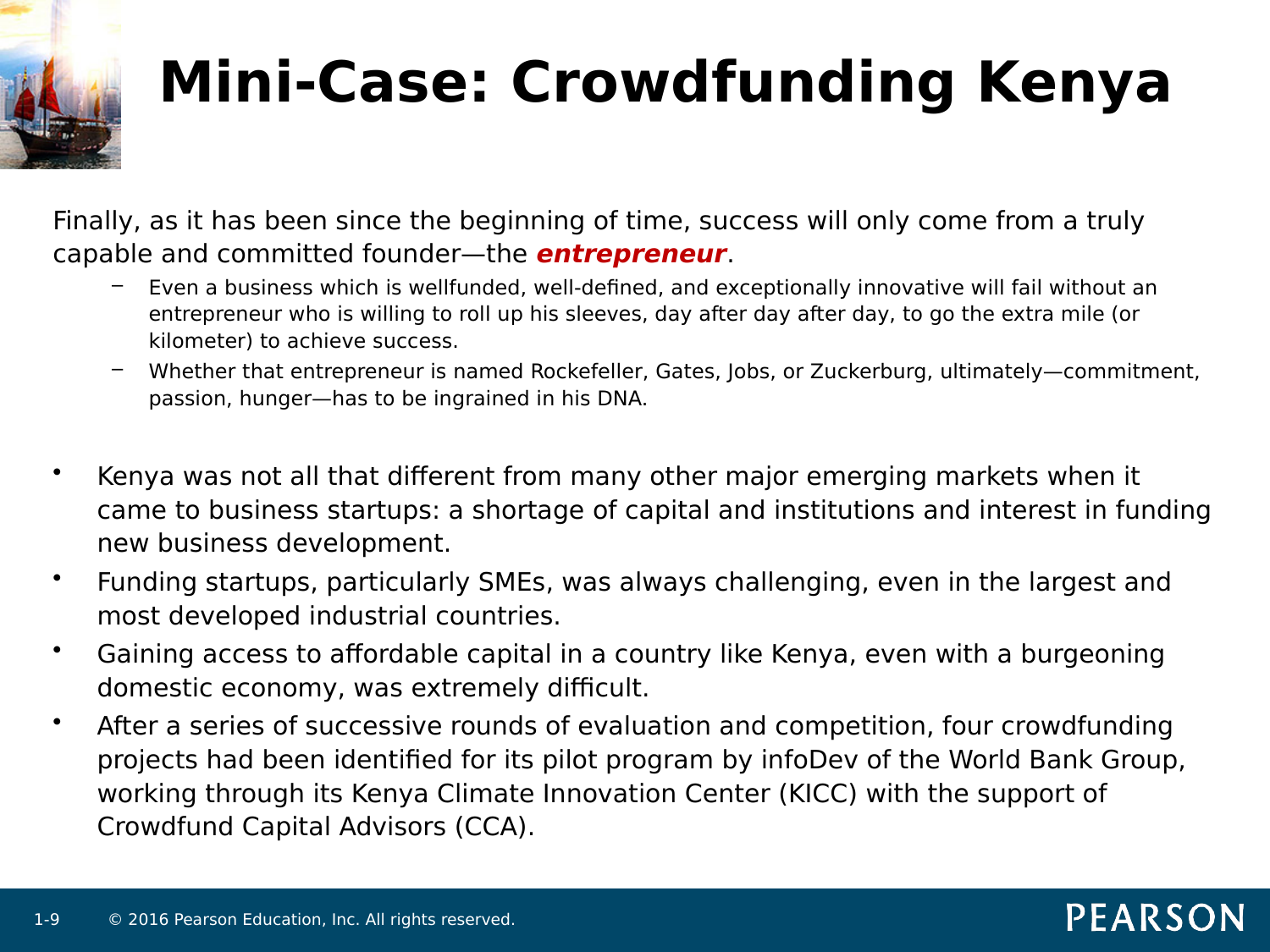

# Mini-Case: Crowdfunding Kenya
Finally, as it has been since the beginning of time, success will only come from a truly capable and committed founder—the entrepreneur.
Even a business which is wellfunded, well-defined, and exceptionally innovative will fail without an entrepreneur who is willing to roll up his sleeves, day after day after day, to go the extra mile (or kilometer) to achieve success.
Whether that entrepreneur is named Rockefeller, Gates, Jobs, or Zuckerburg, ultimately—commitment, passion, hunger—has to be ingrained in his DNA.

Kenya was not all that different from many other major emerging markets when it came to business startups: a shortage of capital and institutions and interest in funding new business development.
Funding startups, particularly SMEs, was always challenging, even in the largest and most developed industrial countries.
Gaining access to affordable capital in a country like Kenya, even with a burgeoning domestic economy, was extremely difficult.
After a series of successive rounds of evaluation and competition, four crowdfunding projects had been identified for its pilot program by infoDev of the World Bank Group, working through its Kenya Climate Innovation Center (KICC) with the support of Crowdfund Capital Advisors (CCA).